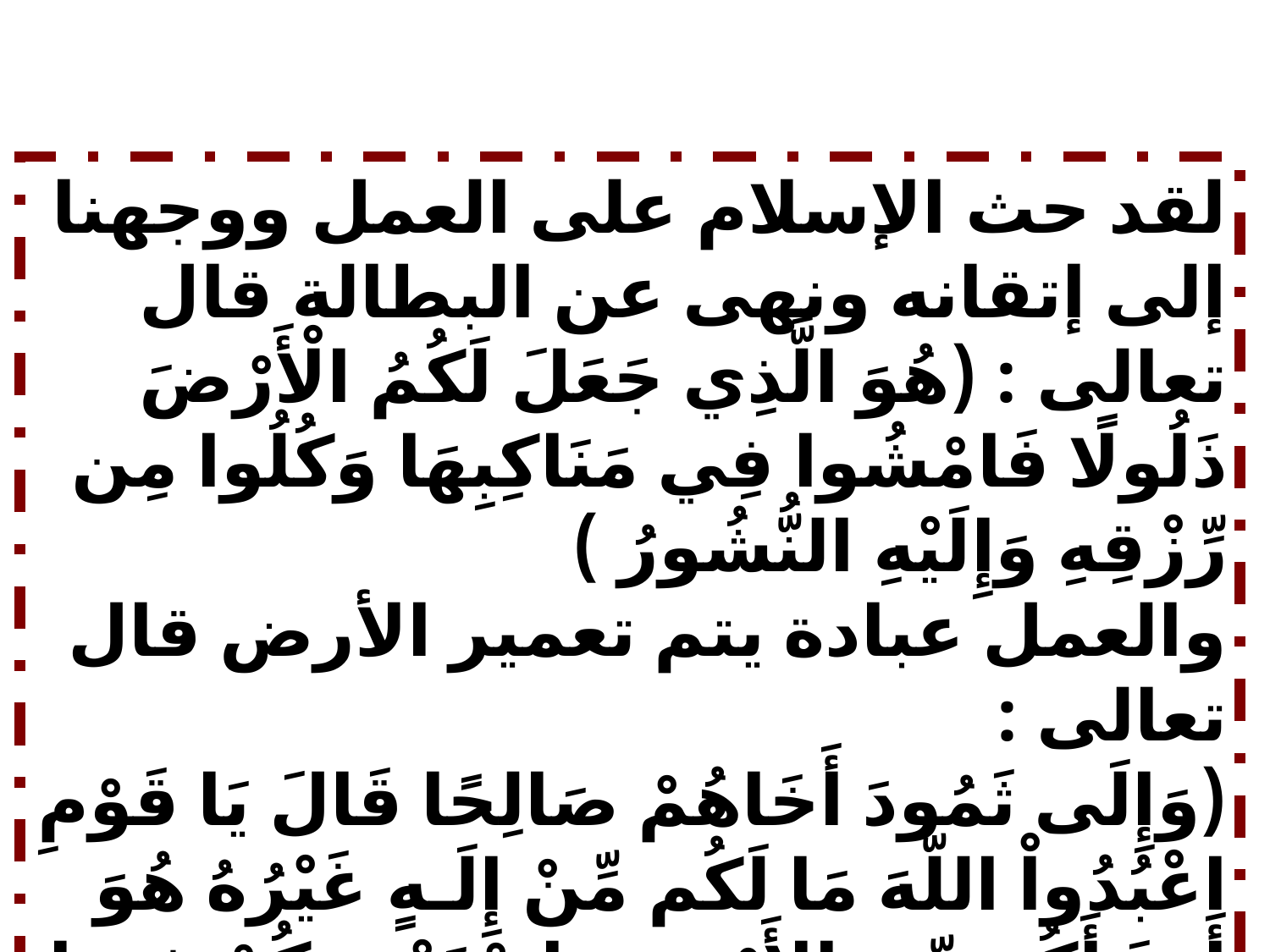

لقد حث الإسلام على العمل ووجهنا إلى إتقانه ونهى عن البطالة قال تعالى : (هُوَ الَّذِي جَعَلَ لَكُمُ الْأَرْضَ ذَلُولًا فَامْشُوا فِي مَنَاكِبِهَا وَكُلُوا مِن رِّزْقِهِ وَإِلَيْهِ النُّشُورُ )
والعمل عبادة يتم تعمير الأرض قال تعالى :
(وَإِلَى ثَمُودَ أَخَاهُمْ صَالِحًا قَالَ يَا قَوْمِ اعْبُدُواْ اللّهَ مَا لَكُم مِّنْ إِلَـهٍ غَيْرُهُ هُوَ أَنشَأَكُم مِّنَ الأَرْضِ وَاسْتَعْمَرَكُمْ فِيهَا فَاسْتَغْفِرُوهُ ثُمَّ تُوبُواْ إِلَيْهِ إِنَّ رَبِّي قَرِيبٌ مُّجِيبٌ )